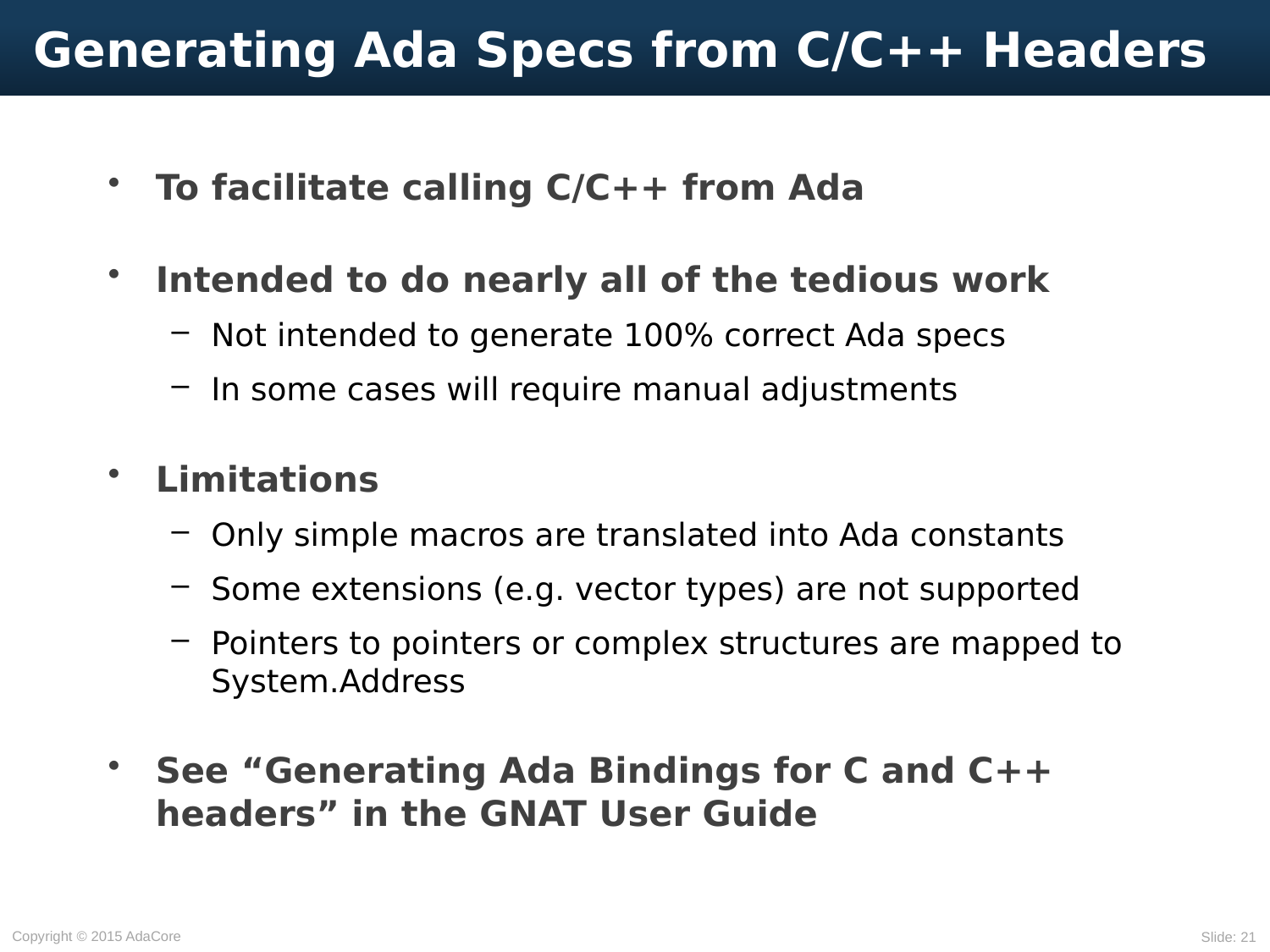

# Generating Ada Specs from C/C++ Headers
To facilitate calling C/C++ from Ada
Intended to do nearly all of the tedious work
Not intended to generate 100% correct Ada specs
In some cases will require manual adjustments
Limitations
Only simple macros are translated into Ada constants
Some extensions (e.g. vector types) are not supported
Pointers to pointers or complex structures are mapped to System.Address
See “Generating Ada Bindings for C and C++ headers” in the GNAT User Guide